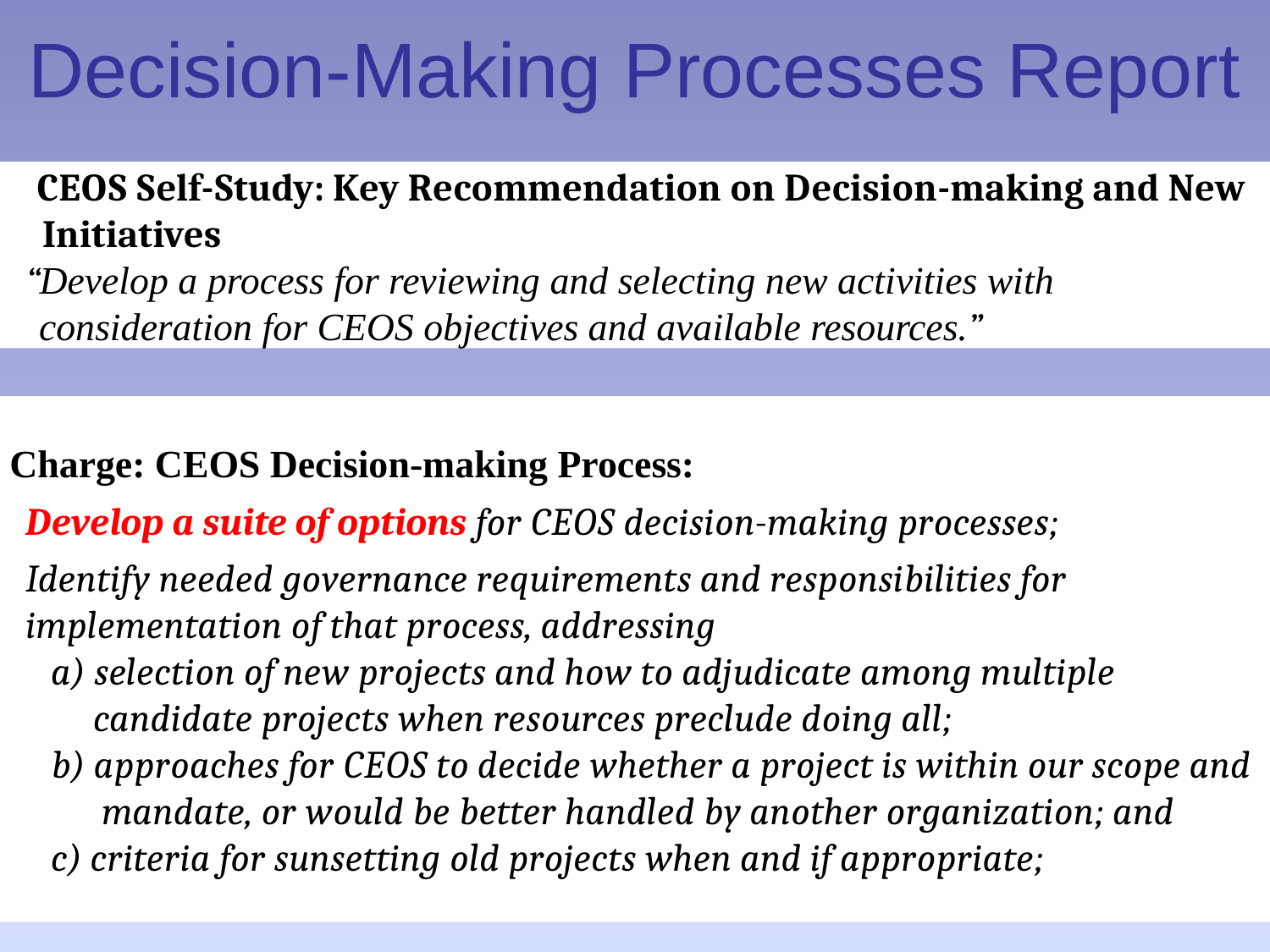

# Decision-Making Processes Report
    CEOS Self-Study: Key Recommendation on Decision-making and New
     Initiatives
   “Develop a process for reviewing and selecting new activities with
    consideration for CEOS objectives and available resources.”
 Charge: CEOS Decision-making Process:
   Develop a suite of options for CEOS decision-making processes;
   Identify needed governance requirements and responsibilities for
   implementation of that process, addressing
      a) selection of new projects and how to adjudicate among multiple
           candidate projects when resources preclude doing all;
      b) approaches for CEOS to decide whether a project is within our scope and
            mandate, or would be better handled by another organization; and
      c) criteria for sunsetting old projects when and if appropriate;